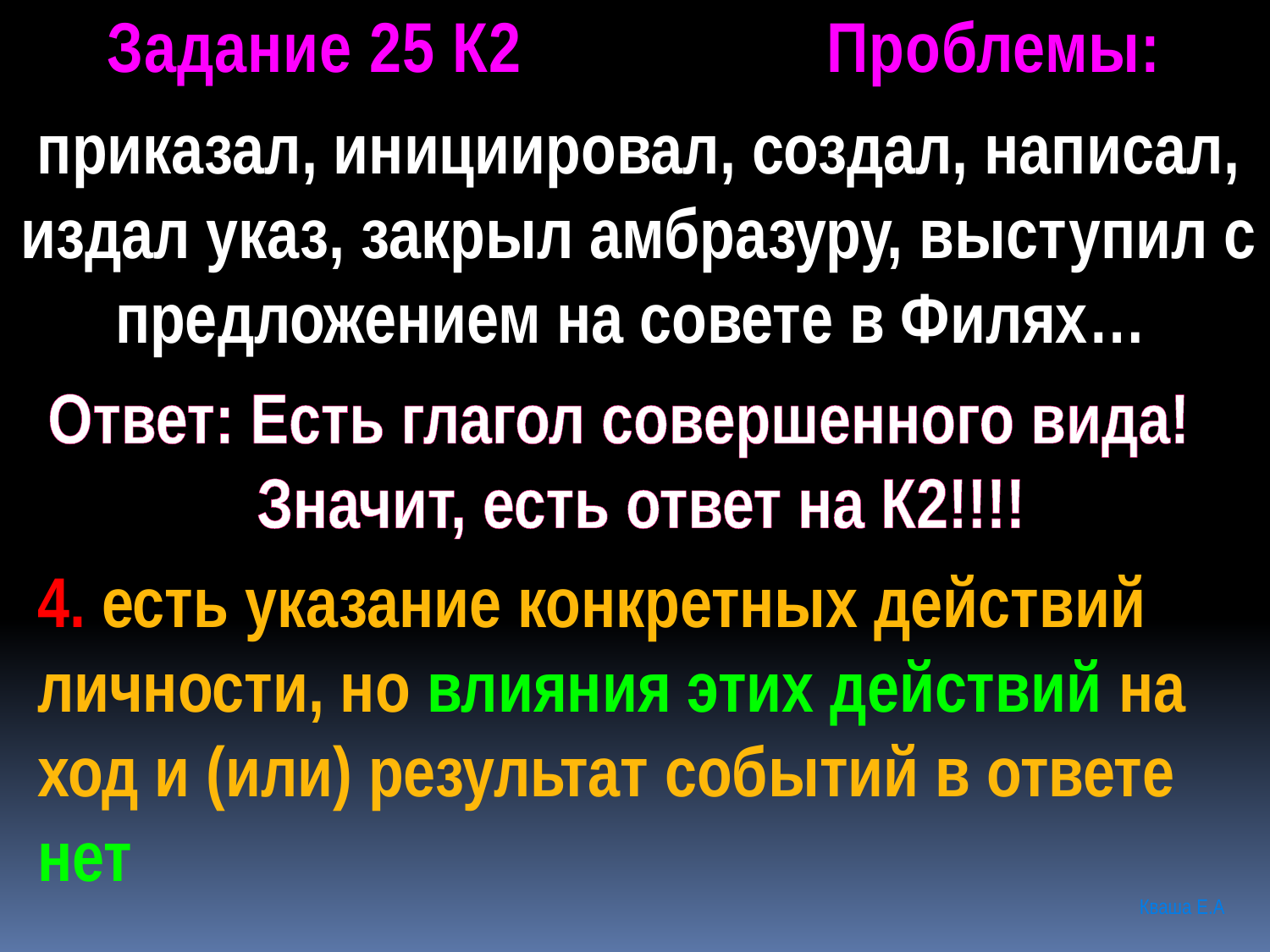

Задание 25 К2                  Проблемы:
приказал, инициировал, создал, написал, издал указ, закрыл амбразуру, выступил с предложением на совете в Филях…
Ответ: Есть глагол совершенного вида!
             Значит, есть ответ на К2!!!!
4. есть указание конкретных действий личности, но влияния этих действий на ход и (или) результат событий в ответе нет
Кваша Е.А